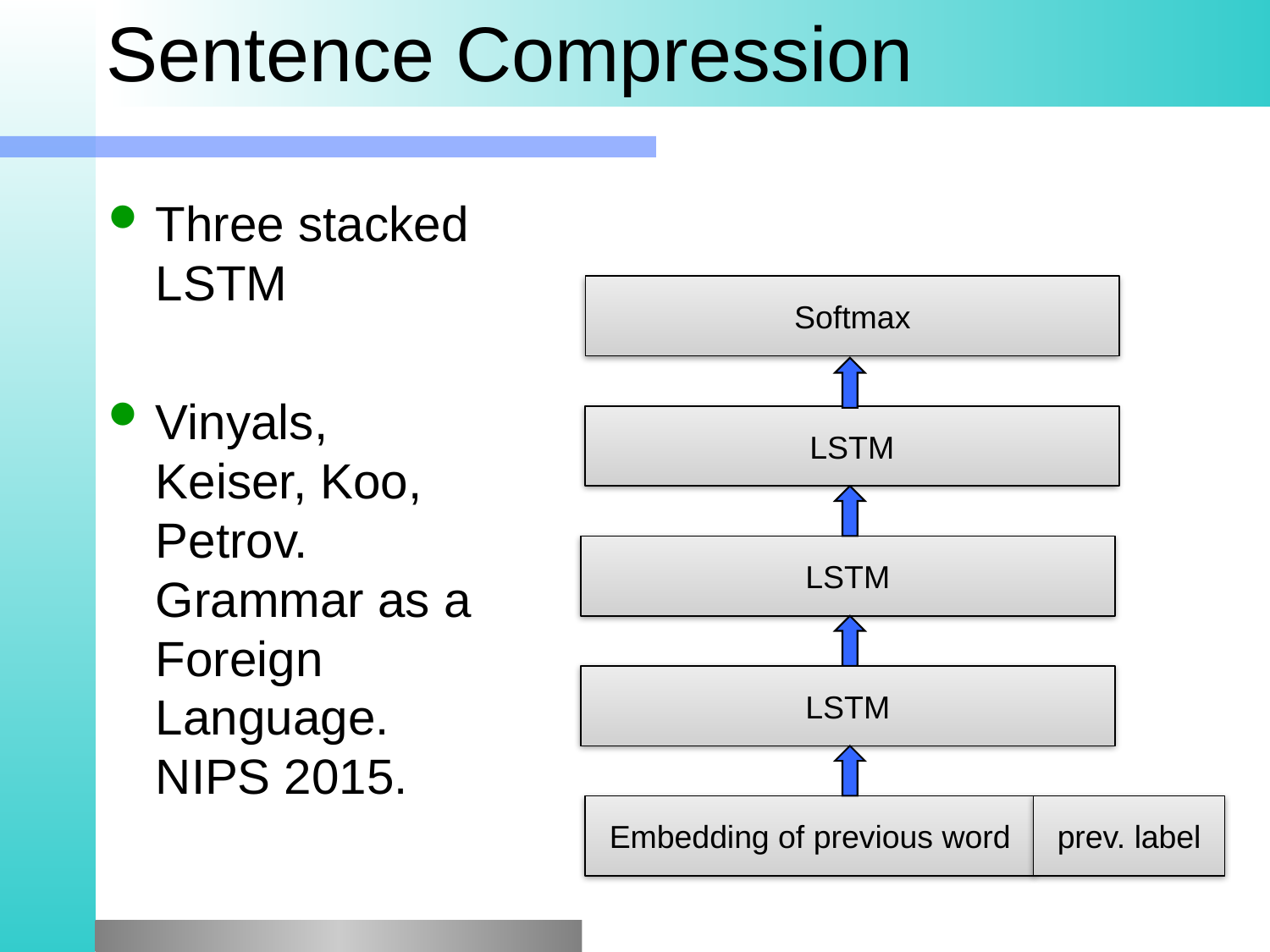

# Sentence Compression
Three stacked LSTM

Vinyals, Keiser, Koo, Petrov. Grammar as a Foreign Language. NIPS 2015.
Softmax

LSTM

LSTM

LSTM

Embedding of previous word
prev. label